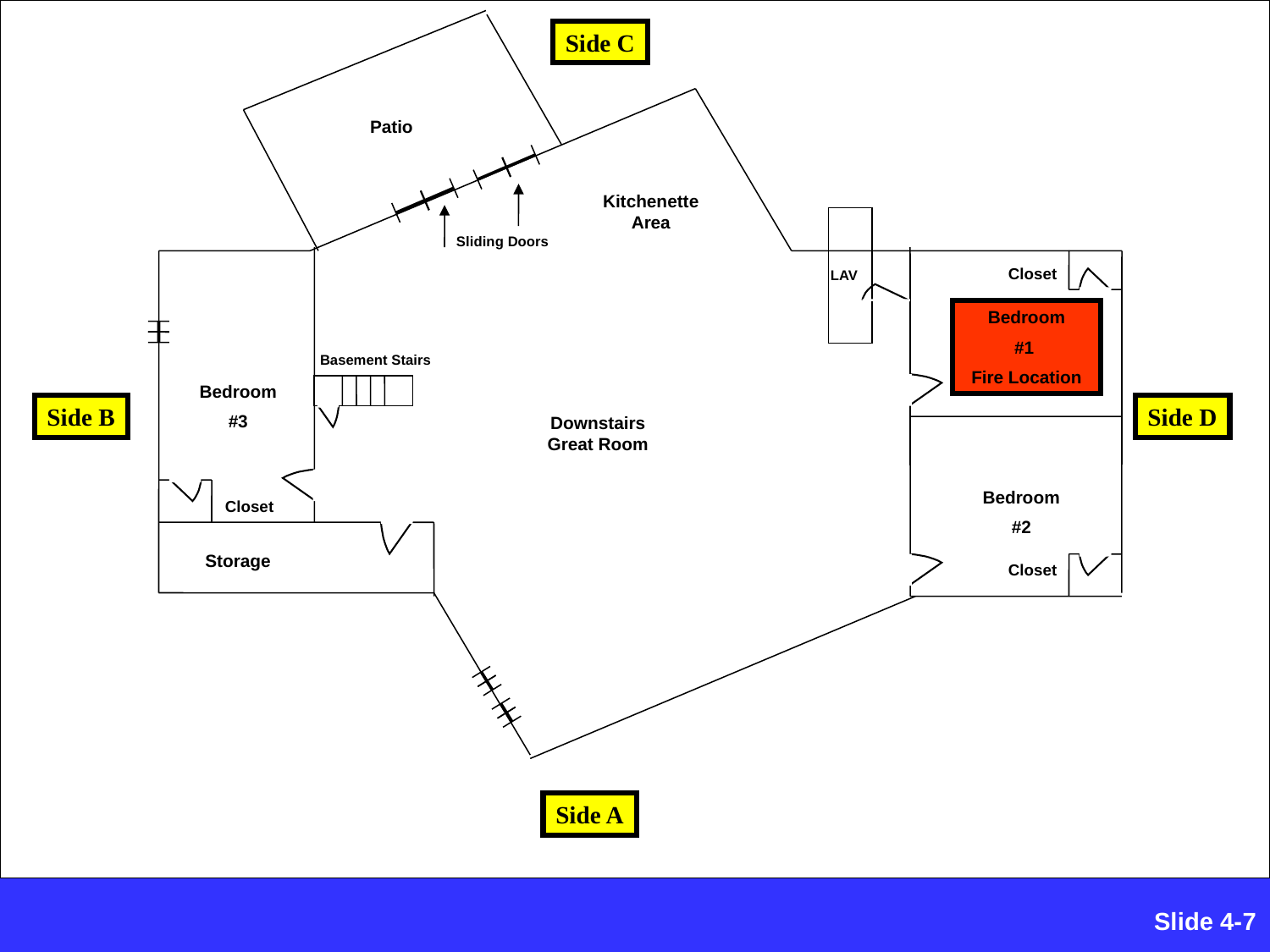

Side C

Patio

Kitchenette Area

Sliding Doors

LAV

Closet

Bedroom
#1
Fire Location

Basement Stairs
Bedroom
#3

Side B
Side D

Downstairs Great Room

Bedroom
#2
Closet

Storage

Closet

Side A
Slide 4-7